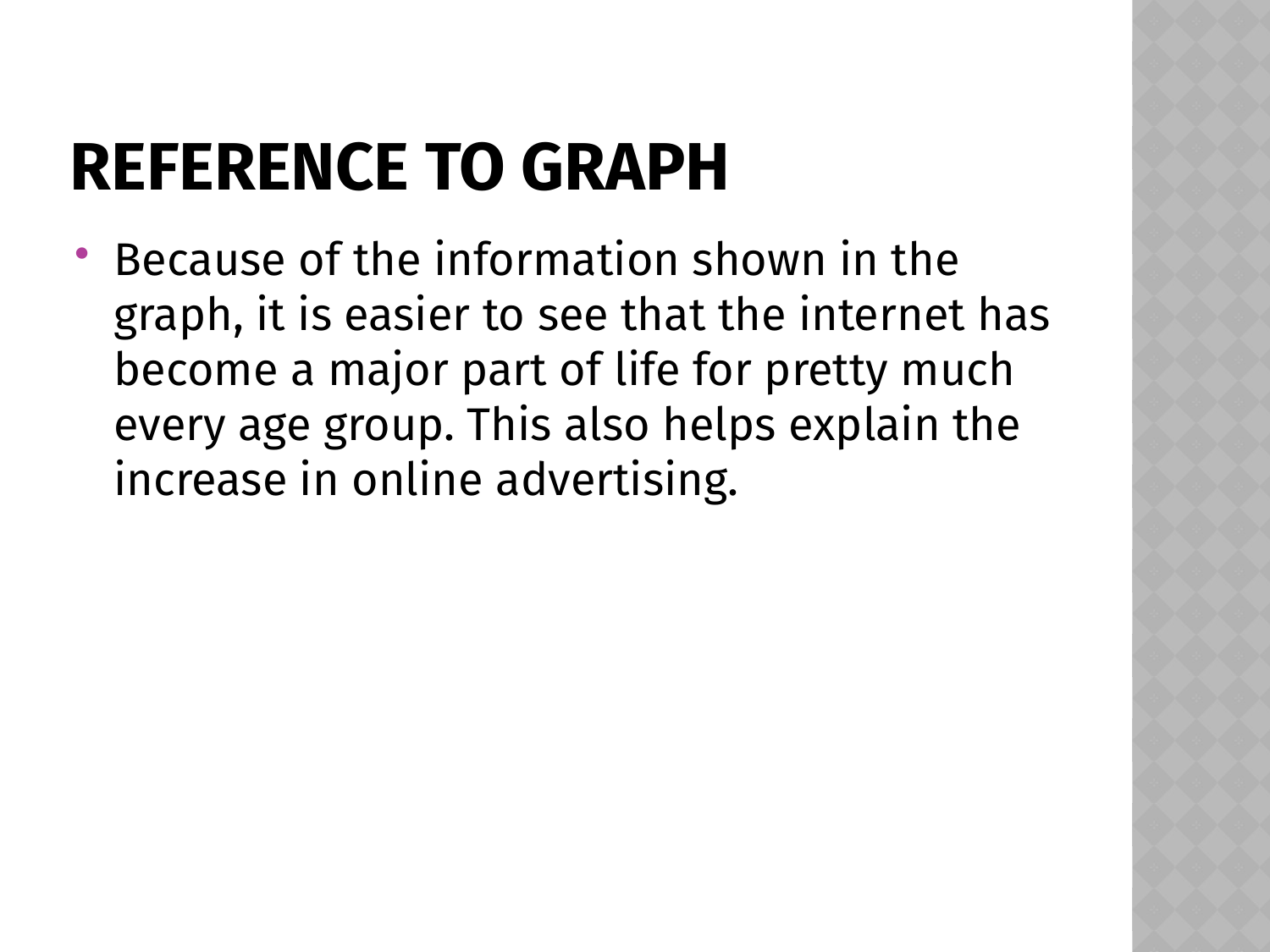

# Reference to Graph
Because of the information shown in the graph, it is easier to see that the internet has become a major part of life for pretty much every age group. This also helps explain the increase in online advertising.